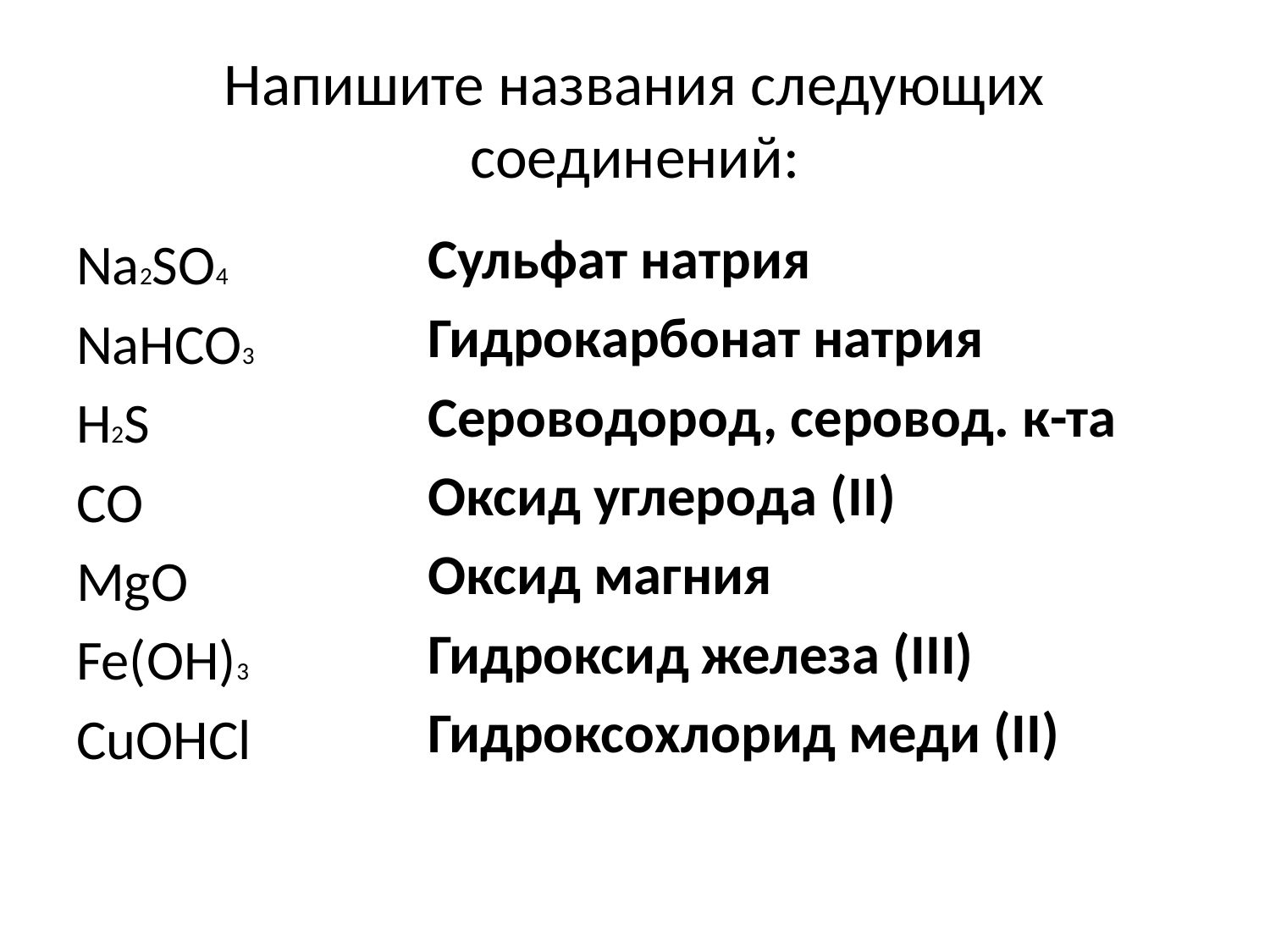

# Напишите названия следующих соединений:
Сульфат натрия
Гидрокарбонат натрия
Сероводород, серовод. к-та
Оксид углерода (II)
Оксид магния
Гидроксид железа (III)
Гидроксохлорид меди (II)
Na2SO4
NaHCO3
H2S
CO
MgO
Fe(OH)3
CuOHCl